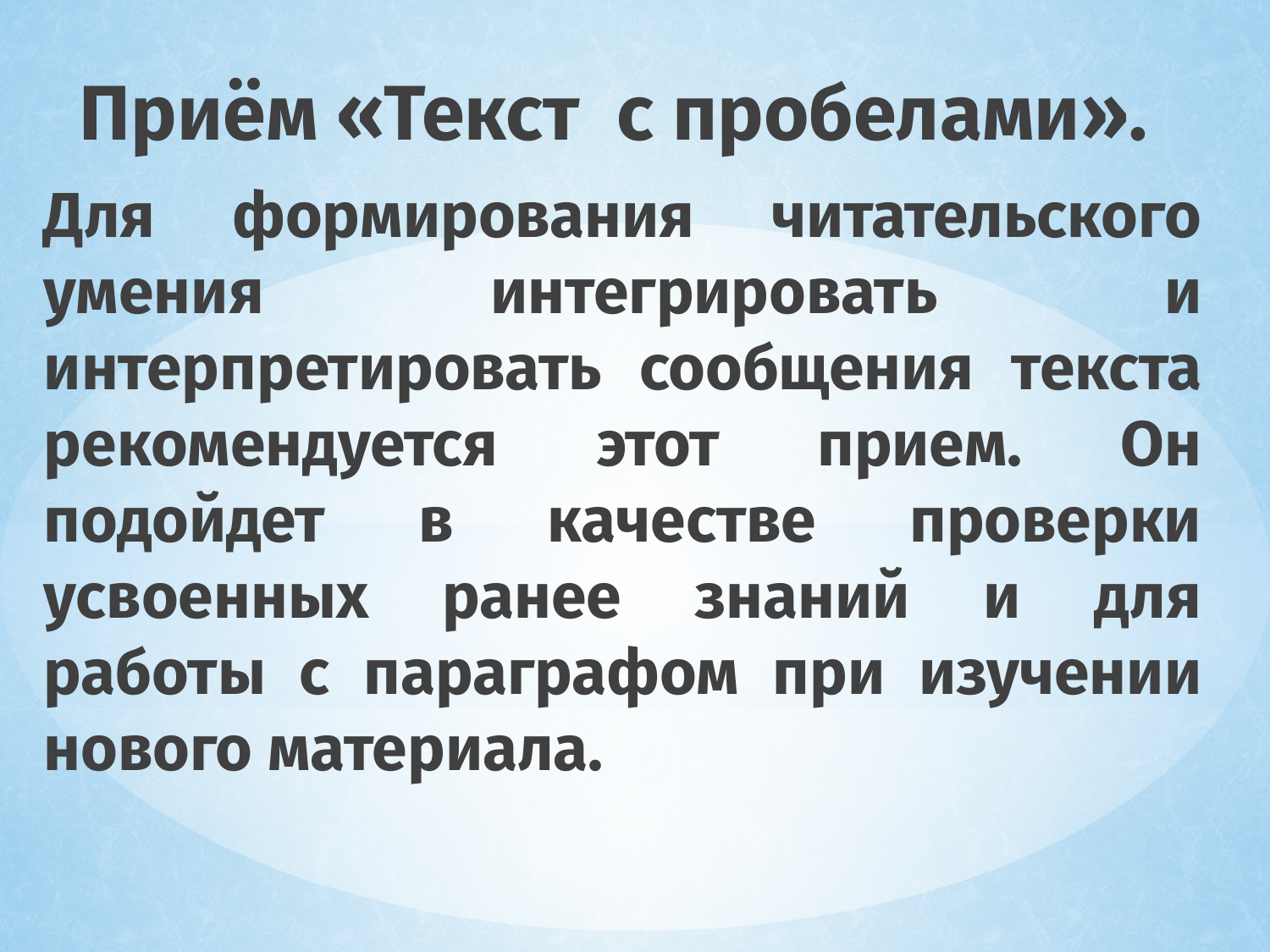

Приём «Текст  с пробелами».
Для формирования читательского умения интегрировать и интерпретировать сообщения текста рекомендуется этот прием. Он подойдет в качестве проверки усвоенных ранее знаний и для работы с параграфом при изучении нового материала.